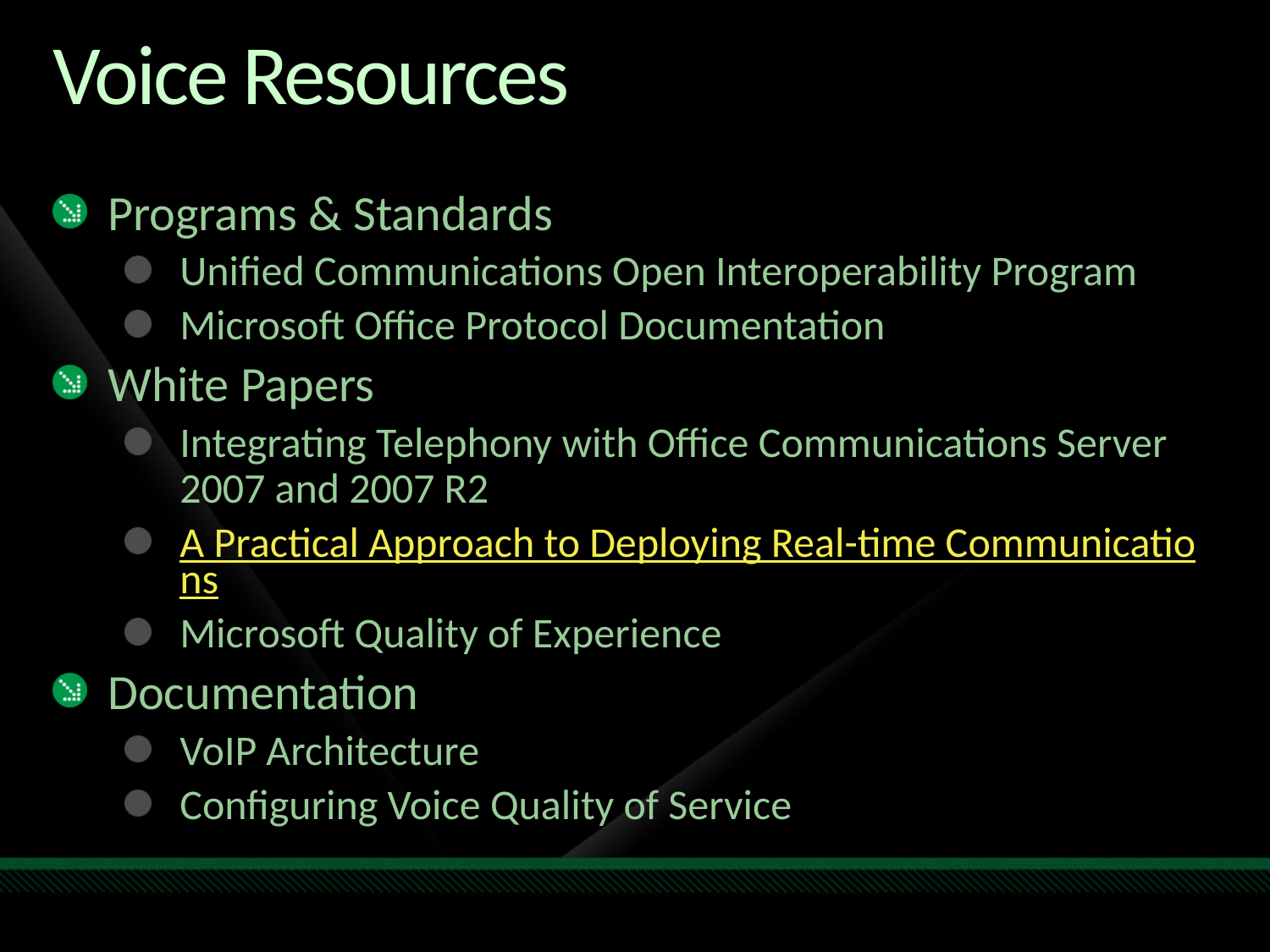

# Voice Resources
Programs & Standards
Unified Communications Open Interoperability Program
Microsoft Office Protocol Documentation
White Papers
Integrating Telephony with Office Communications Server 2007 and 2007 R2
A Practical Approach to Deploying Real-time Communications
Microsoft Quality of Experience
Documentation
VoIP Architecture
Configuring Voice Quality of Service